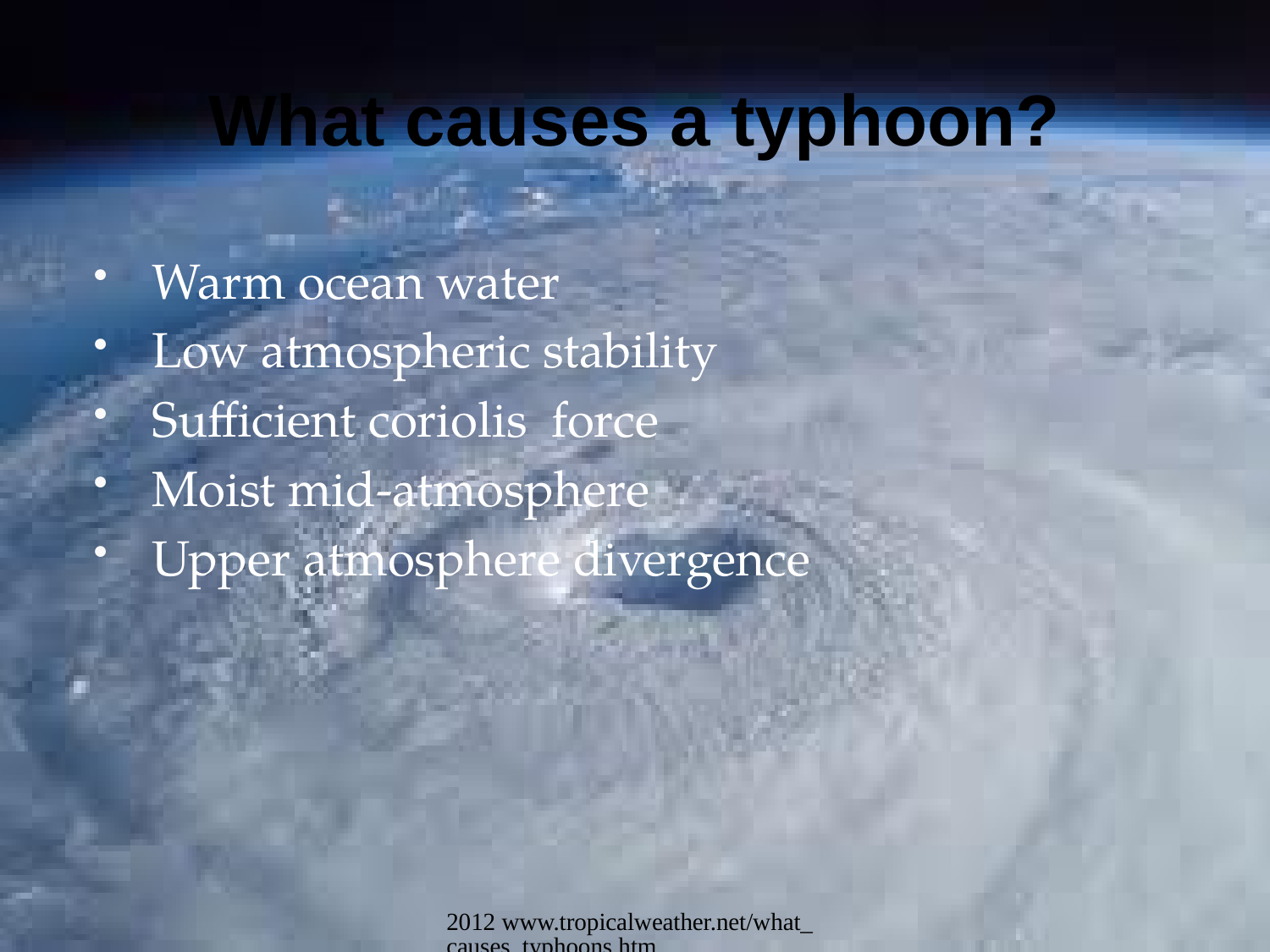

# What causes a typhoon?
Warm ocean water
Low atmospheric stability
Sufficient coriolis  force
Moist mid-atmosphere
Upper atmosphere divergence

2012 www.tropicalweather.net/what_causes_typhoons.htm